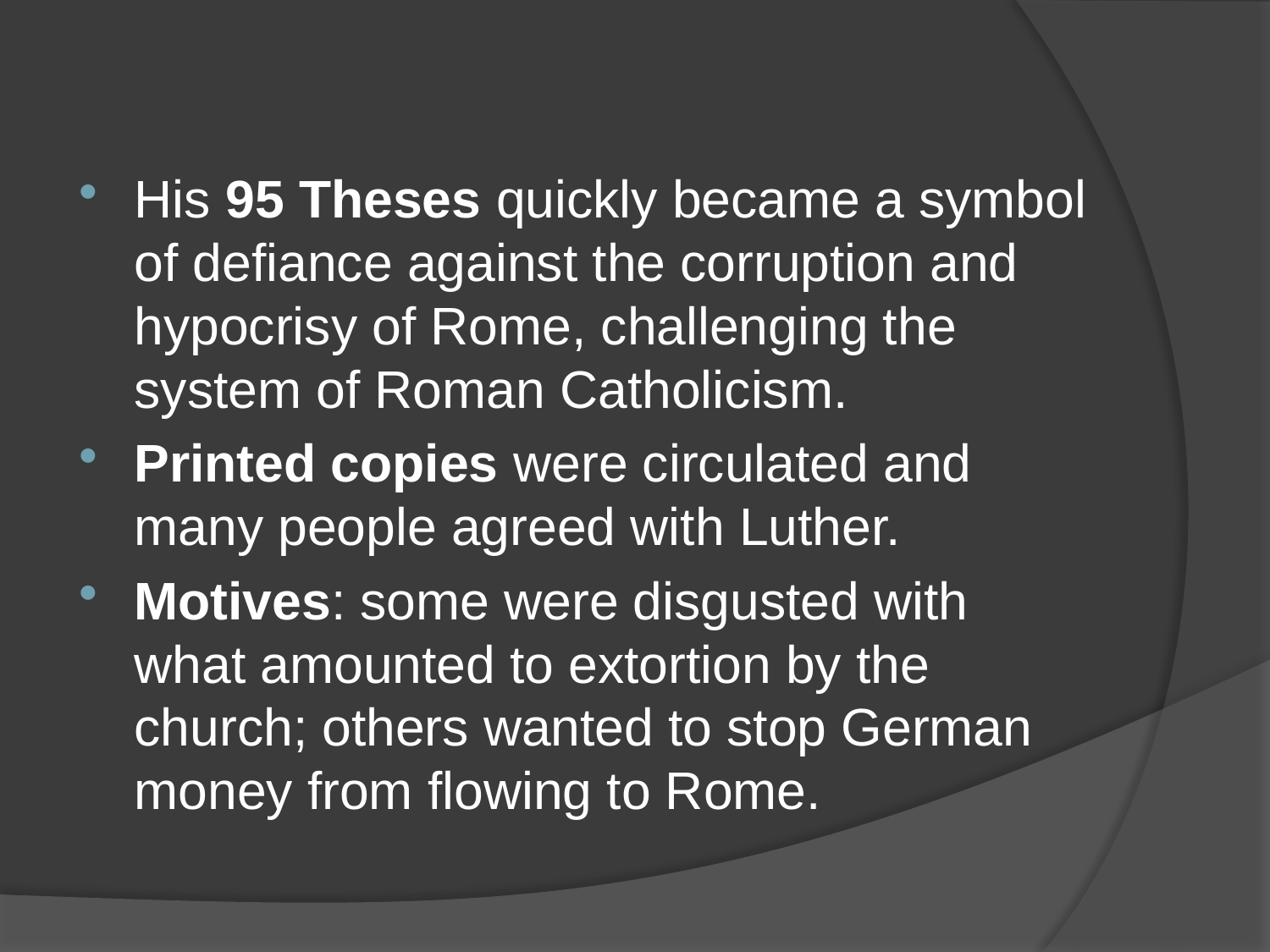

#
His 95 Theses quickly became a symbol of defiance against the corruption and hypocrisy of Rome, challenging the system of Roman Catholicism.
Printed copies were circulated and many people agreed with Luther.
Motives: some were disgusted with what amounted to extortion by the church; others wanted to stop German money from flowing to Rome.